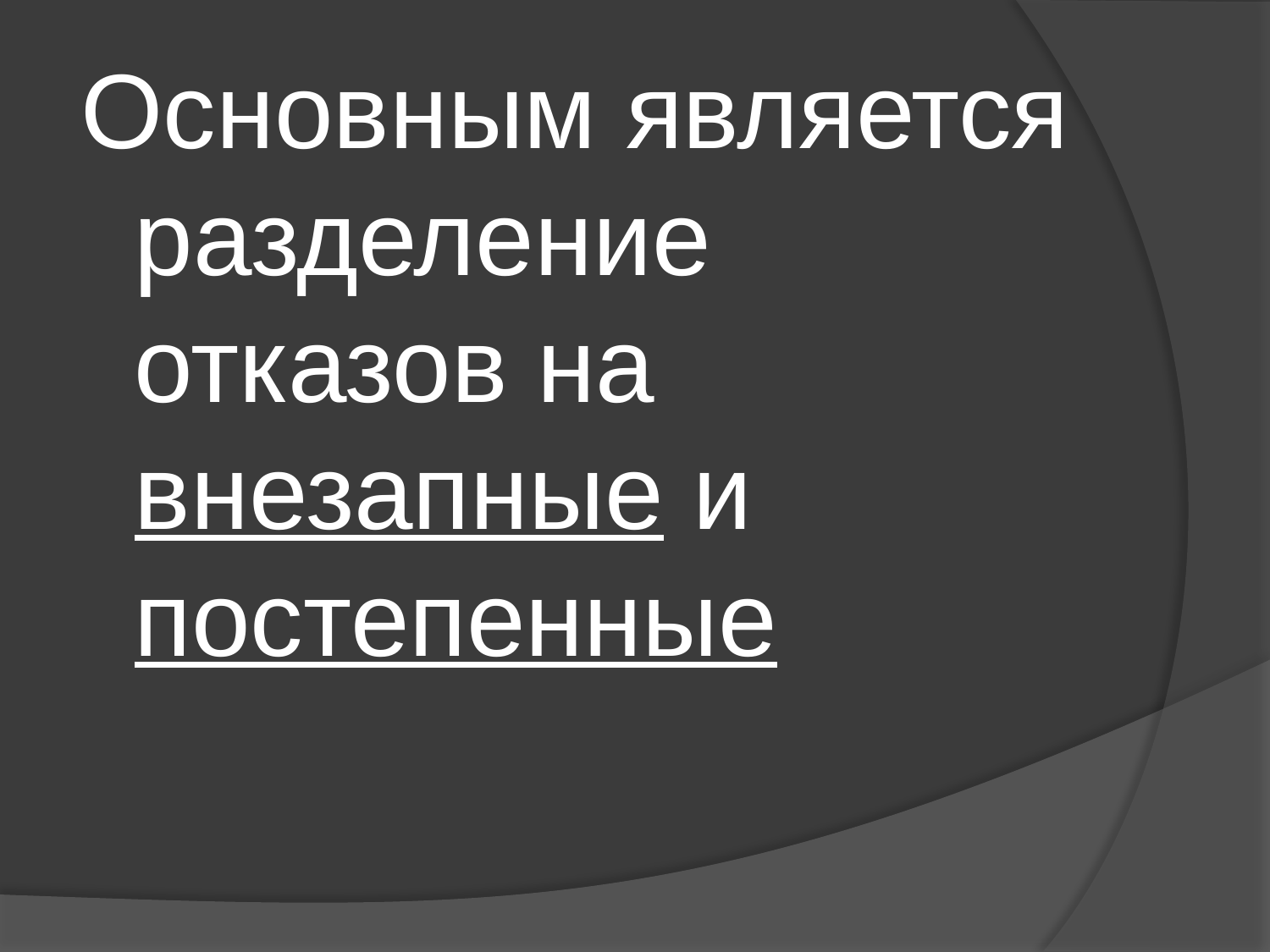

Основным является разделение отказов на внезапные и постепенные
#